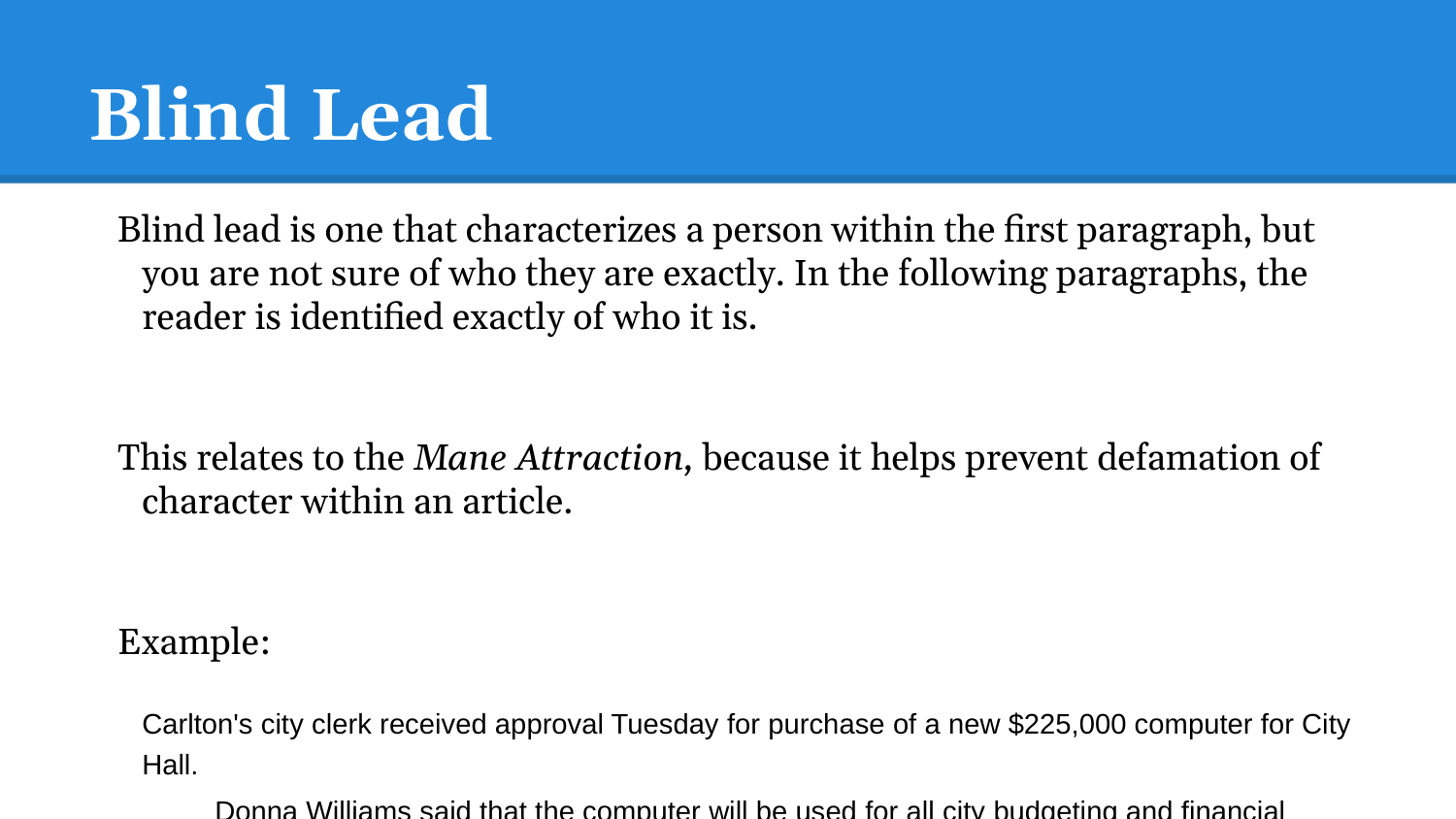

# Blind Lead
Blind lead is one that characterizes a person within the first paragraph, but you are not sure of who they are exactly. In the following paragraphs, the reader is identified exactly of who it is.

This relates to the Mane Attraction, because it helps prevent defamation of character within an article.

Example:
	Carlton's city clerk received approval Tuesday for purchase of a new $225,000 computer for City Hall.
Donna Williams said that the computer will be used for all city budgeting and financial planning.

http://www.rcameron.com/journalism/101/lectures/leads.html